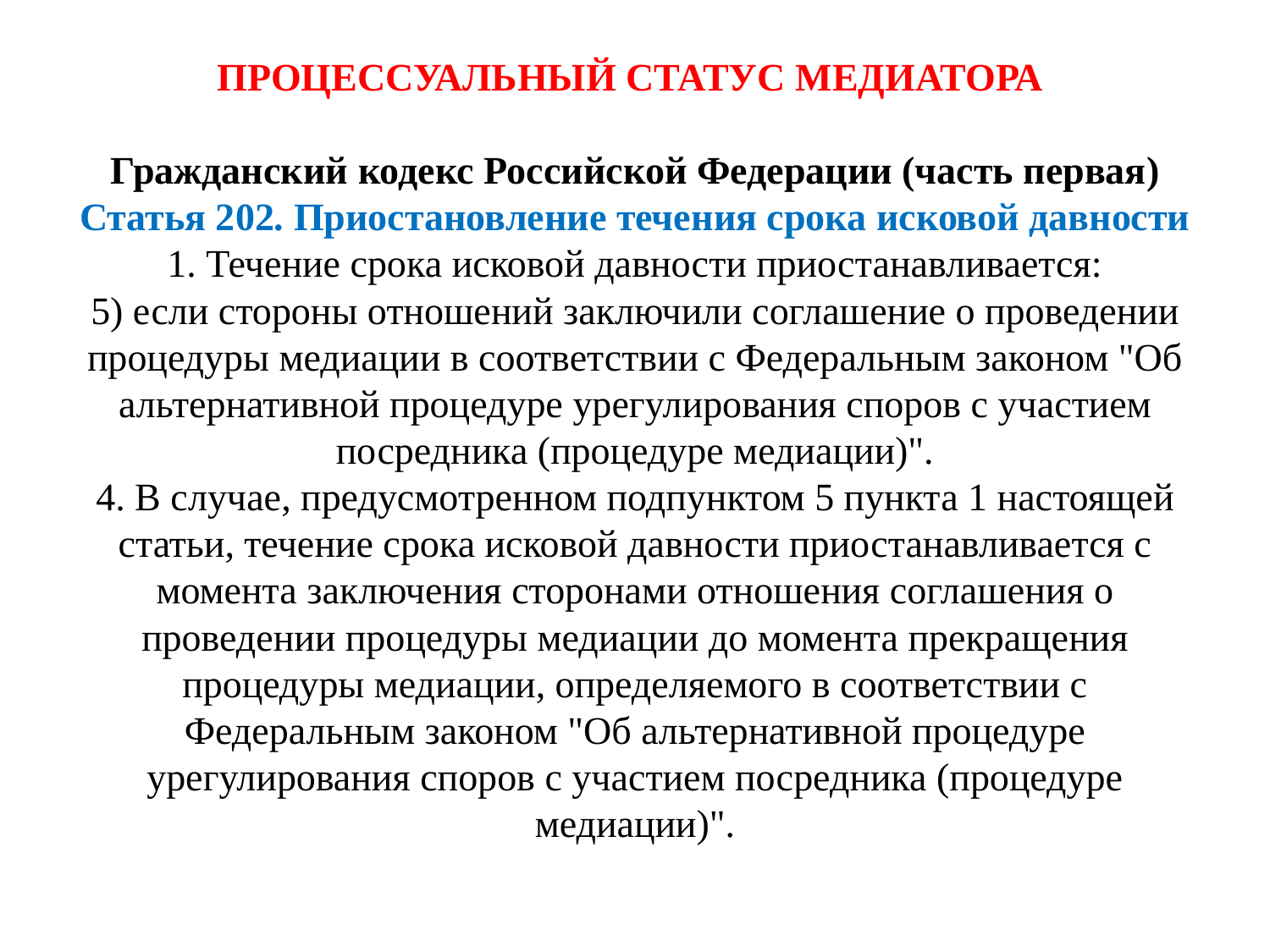

# ПРОЦЕССУАЛЬНЫЙ СТАТУС МЕДИАТОРА  Гражданский кодекс Российской Федерации (часть первая) Статья 202. Приостановление течения срока исковой давности 1. Течение срока исковой давности приостанавливается: 5) если стороны отношений заключили соглашение о проведении процедуры медиации в соответствии с Федеральным законом "Об альтернативной процедуре урегулирования споров с участием посредника (процедуре медиации)". 4. В случае, предусмотренном подпунктом 5 пункта 1 настоящей статьи, течение срока исковой давности приостанавливается с момента заключения сторонами отношения соглашения о проведении процедуры медиации до момента прекращения процедуры медиации, определяемого в соответствии с Федеральным законом "Об альтернативной процедуре урегулирования споров с участием посредника (процедуре медиации)".